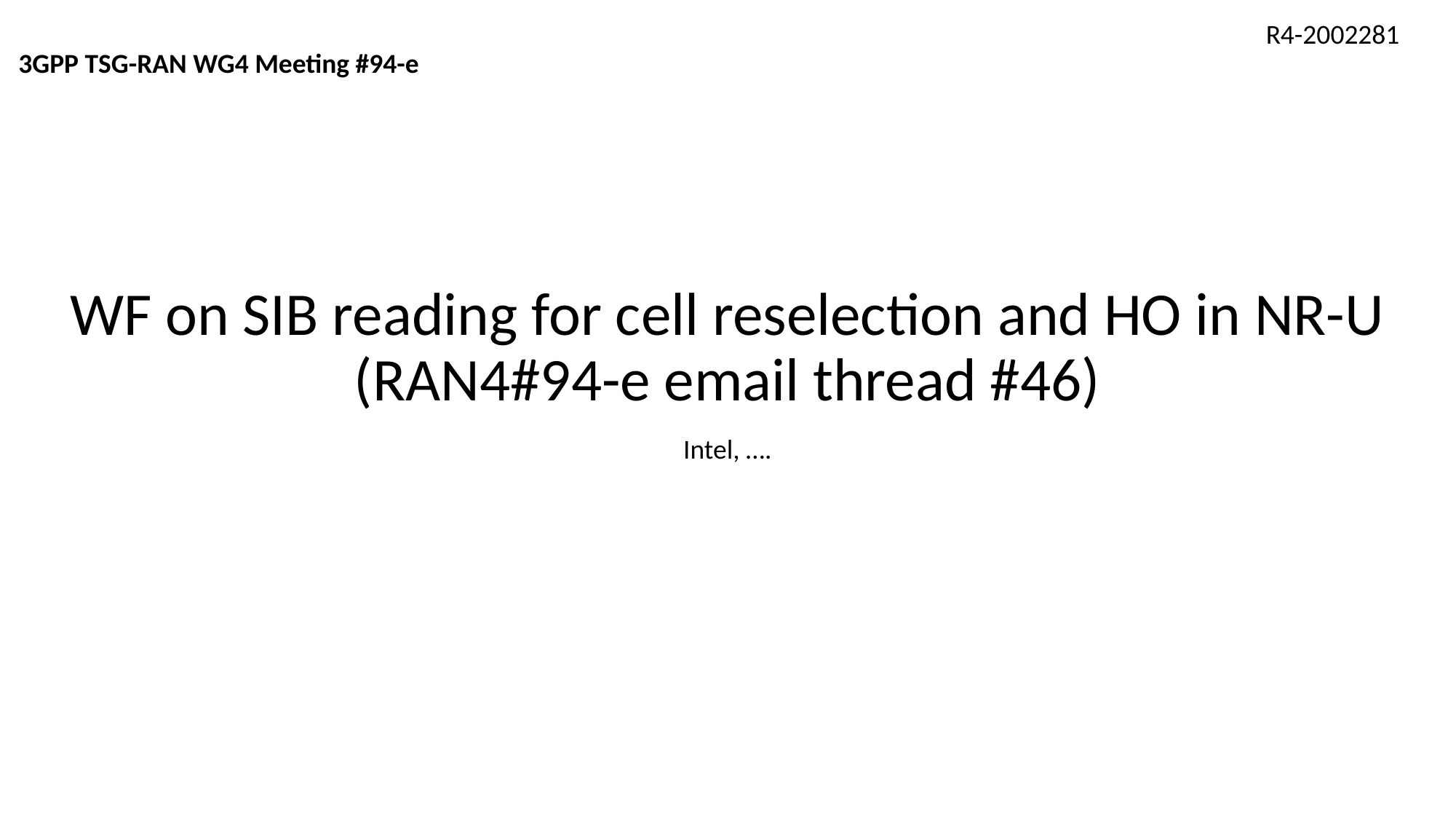

R4-2002281
3GPP TSG-RAN WG4 Meeting #94-e
# WF on SIB reading for cell reselection and HO in NR-U (RAN4#94-e email thread #46)
Intel, ….